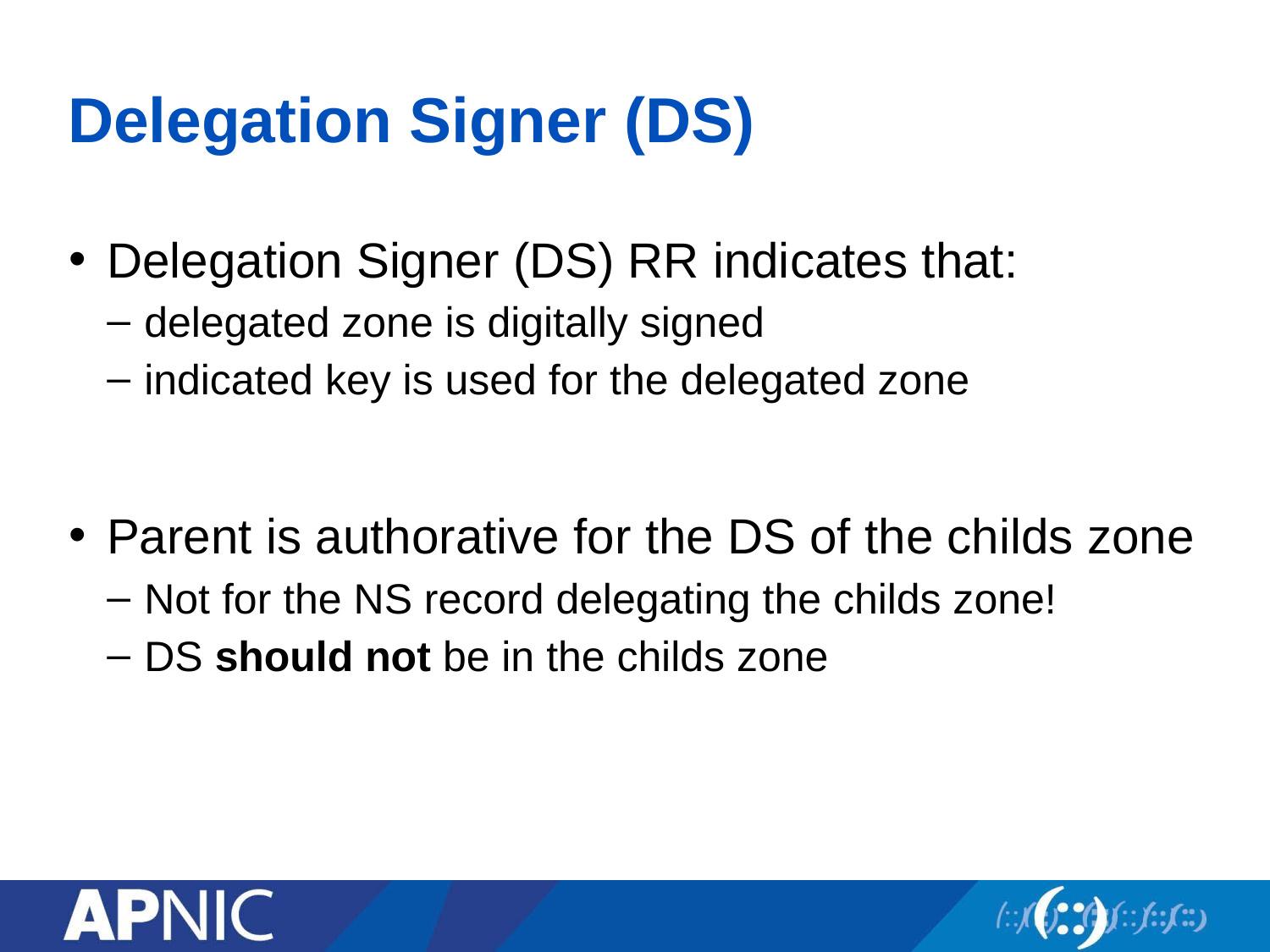

# Delegation Signer (DS)
Delegation Signer (DS) RR indicates that:
delegated zone is digitally signed
indicated key is used for the delegated zone

Parent is authorative for the DS of the childs zone
Not for the NS record delegating the childs zone!
DS should not be in the childs zone